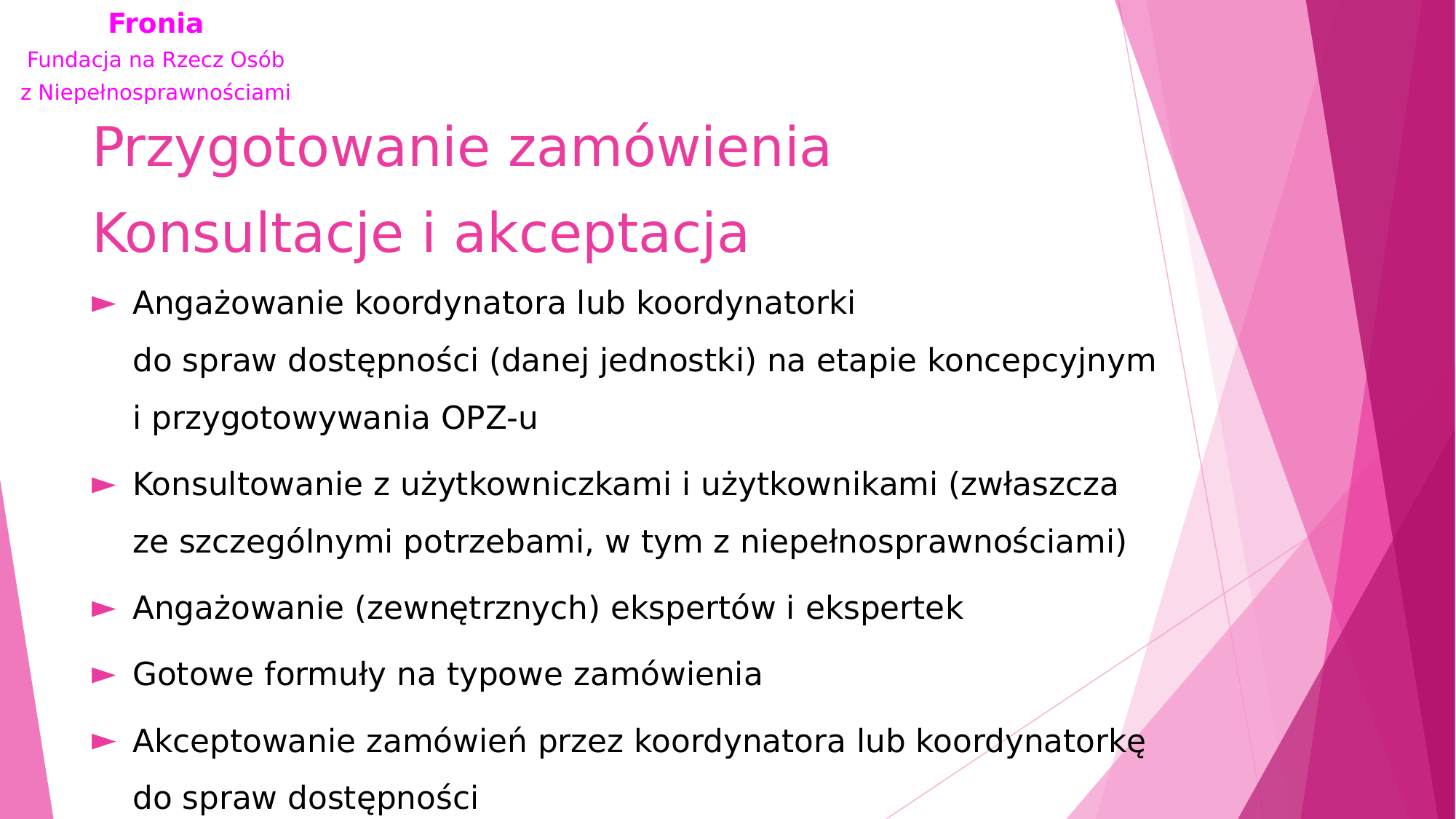

# Przygotowanie zamówienia Konsultacje i akceptacja
Angażowanie koordynatora lub koordynatorki do spraw dostępności (danej jednostki) na etapie koncepcyjnym i przygotowywania OPZ-u
Konsultowanie z użytkowniczkami i użytkownikami (zwłaszcza ze szczególnymi potrzebami, w tym z niepełnosprawnościami)
Angażowanie (zewnętrznych) ekspertów i ekspertek
Gotowe formuły na typowe zamówienia
Akceptowanie zamówień przez koordynatora lub koordynatorkę do spraw dostępności